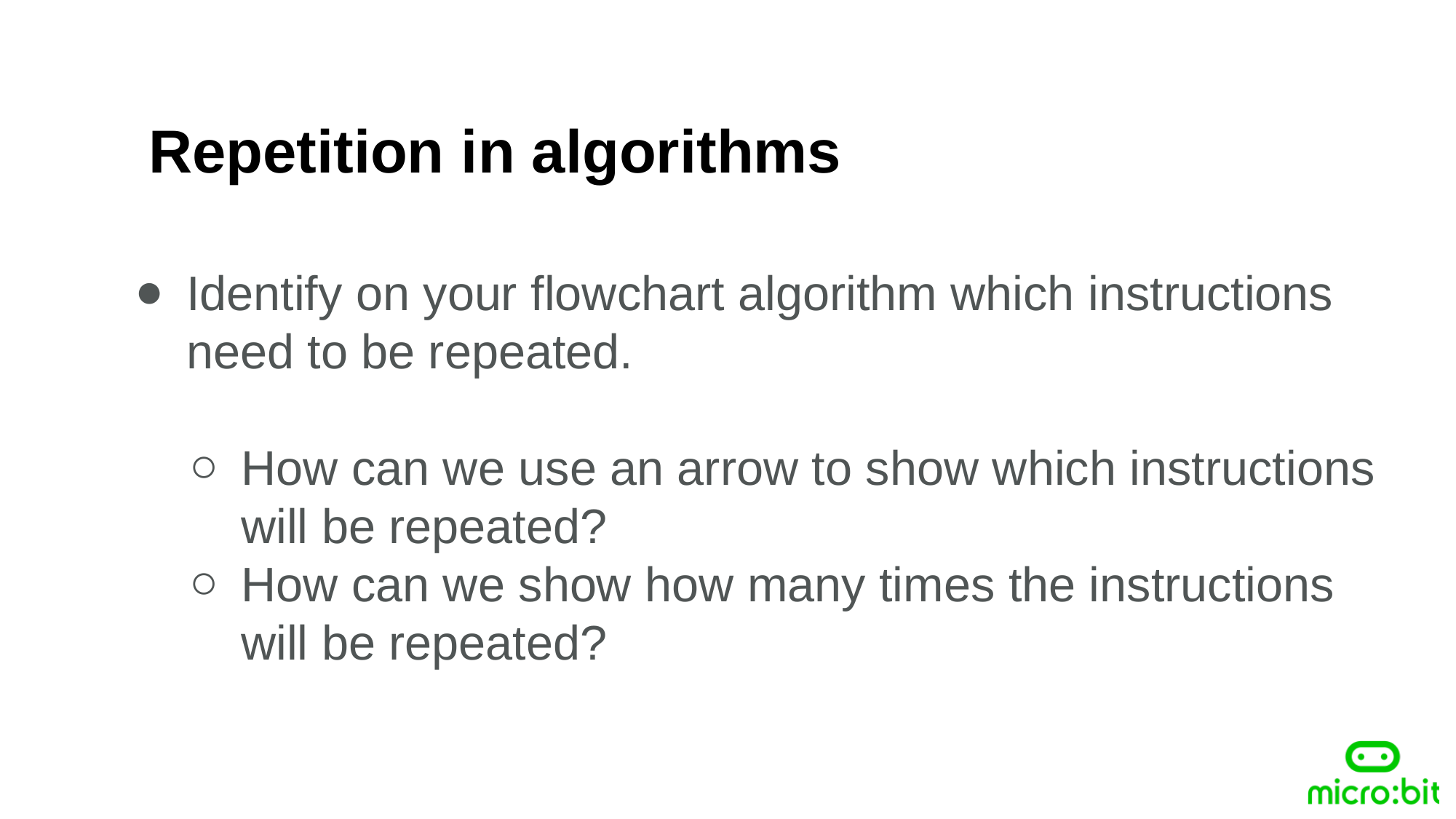

Repetition in algorithms

Identify on your flowchart algorithm which instructions need to be repeated.

How can we use an arrow to show which instructions will be repeated?
How can we show how many times the instructions will be repeated?